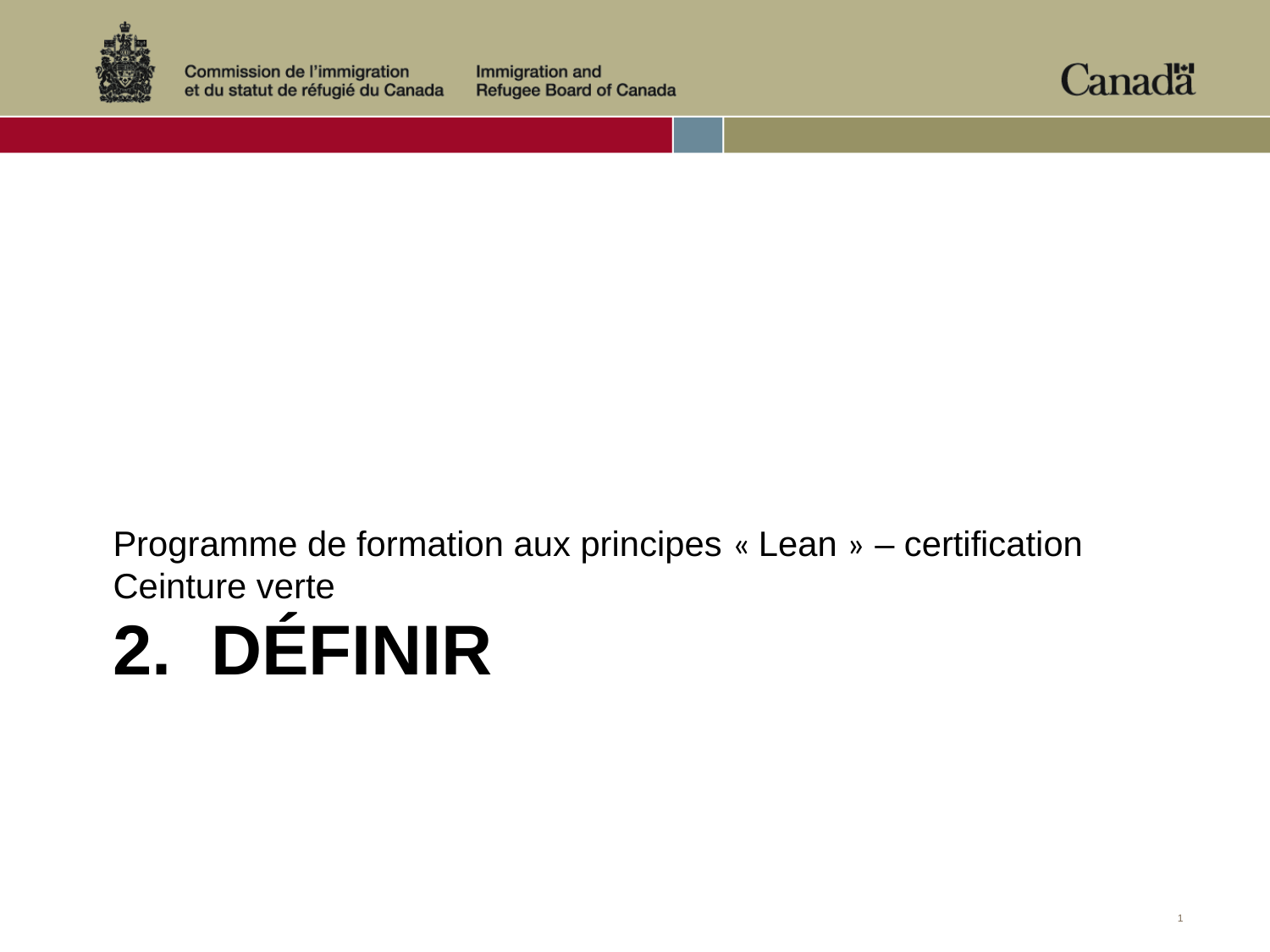

Programme de formation aux principes « Lean » – certification Ceinture verte
# 2.  DÉFINIR
1